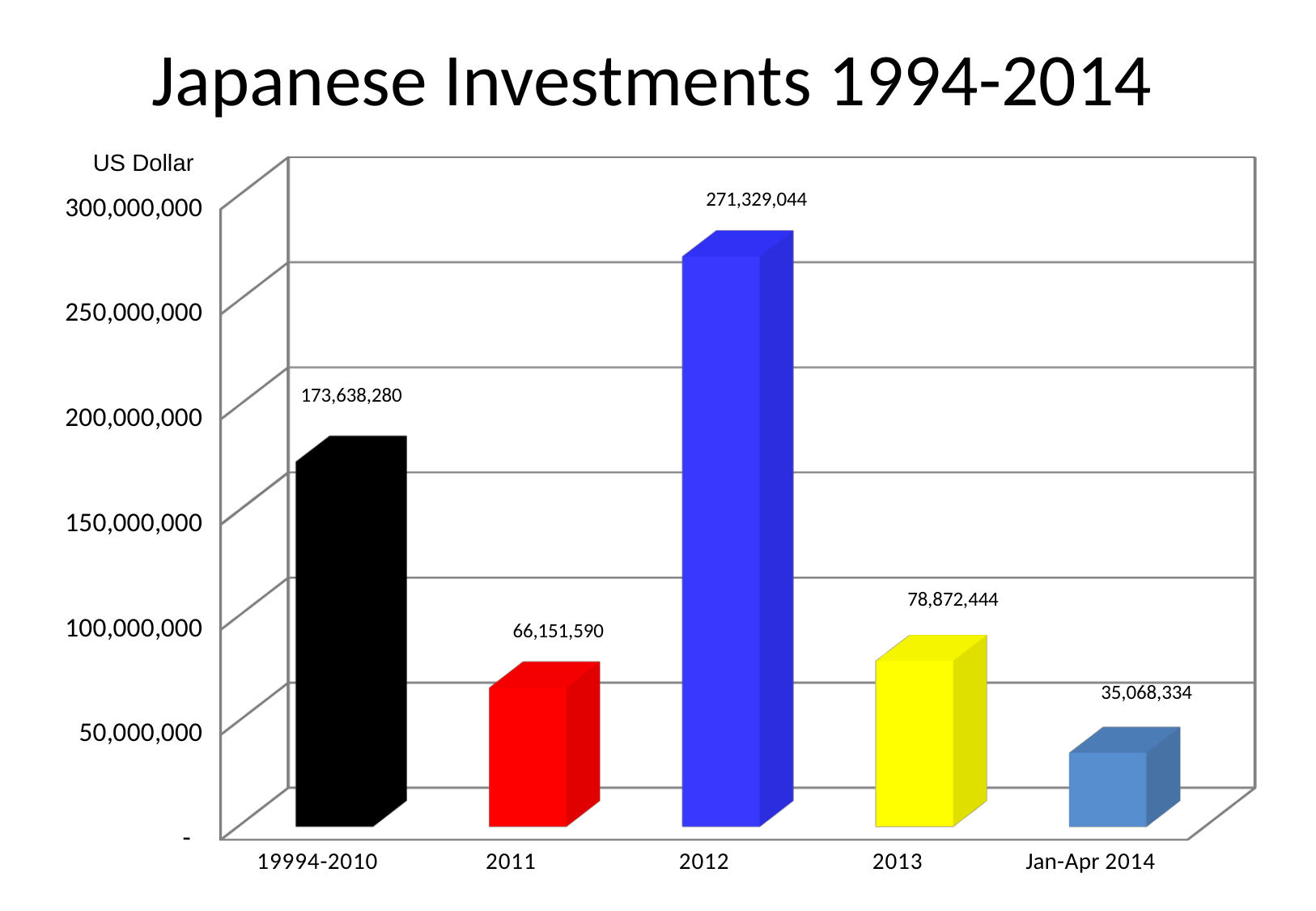

# Japanese Investments 1994-2014

[unsupported chart]

US Dollar